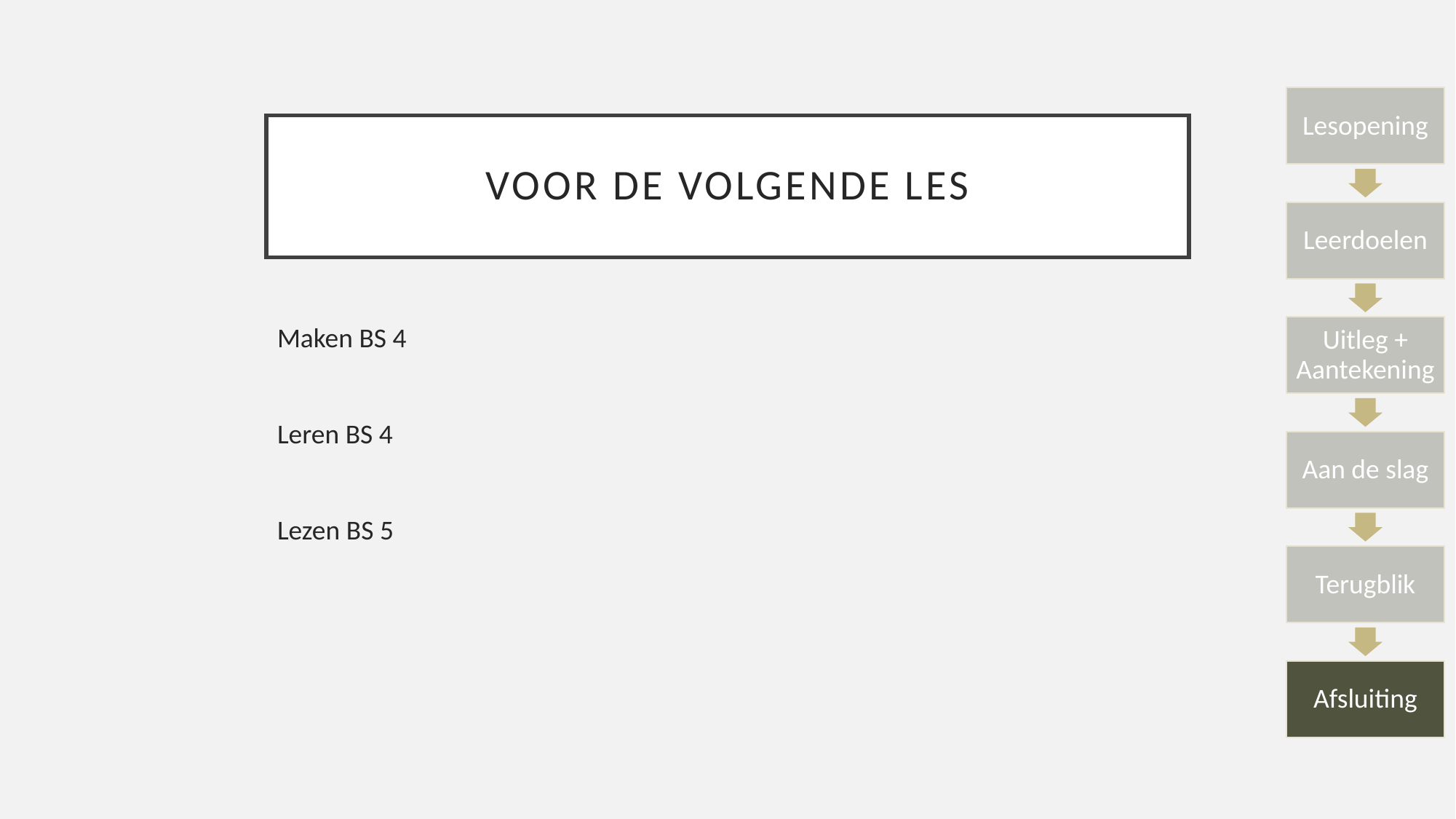

Lesopening

Leerdoelen

Uitleg + Aantekening

Aan de slag

Terugblik

Afsluiting
# Voor de volgende les
Maken BS 4

Leren BS 4

Lezen BS 5